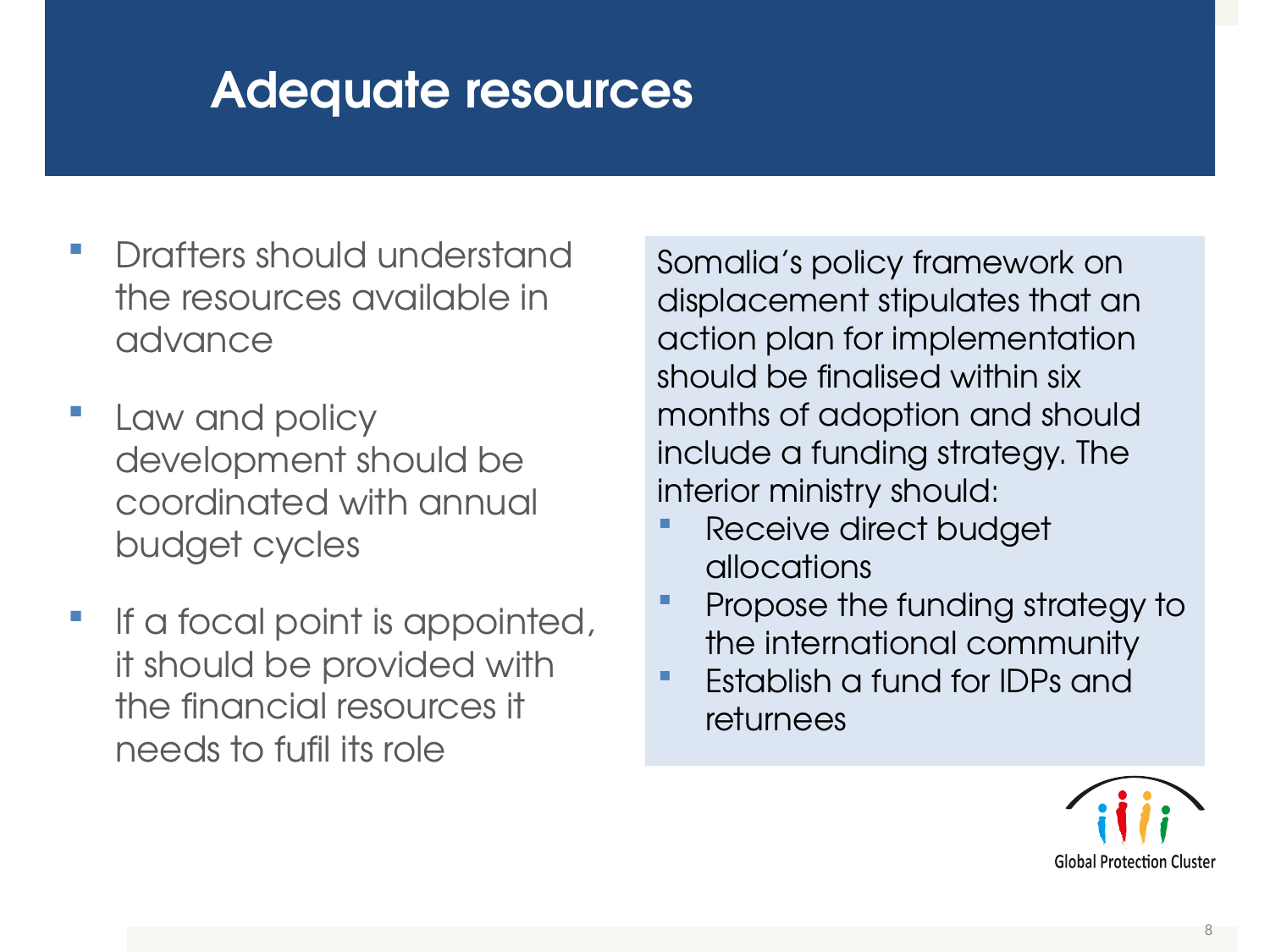

# Adequate resources
Drafters should understand the resources available in advance
Law and policy development should be coordinated with annual budget cycles
If a focal point is appointed, it should be provided with the financial resources it needs to fufil its role
Somalia’s policy framework on
displacement stipulates that an action plan for implementation should be finalised within six months of adoption and should include a funding strategy. The interior ministry should:
Receive direct budget allocations
Propose the funding strategy to the international community
Establish a fund for IDPs and returnees